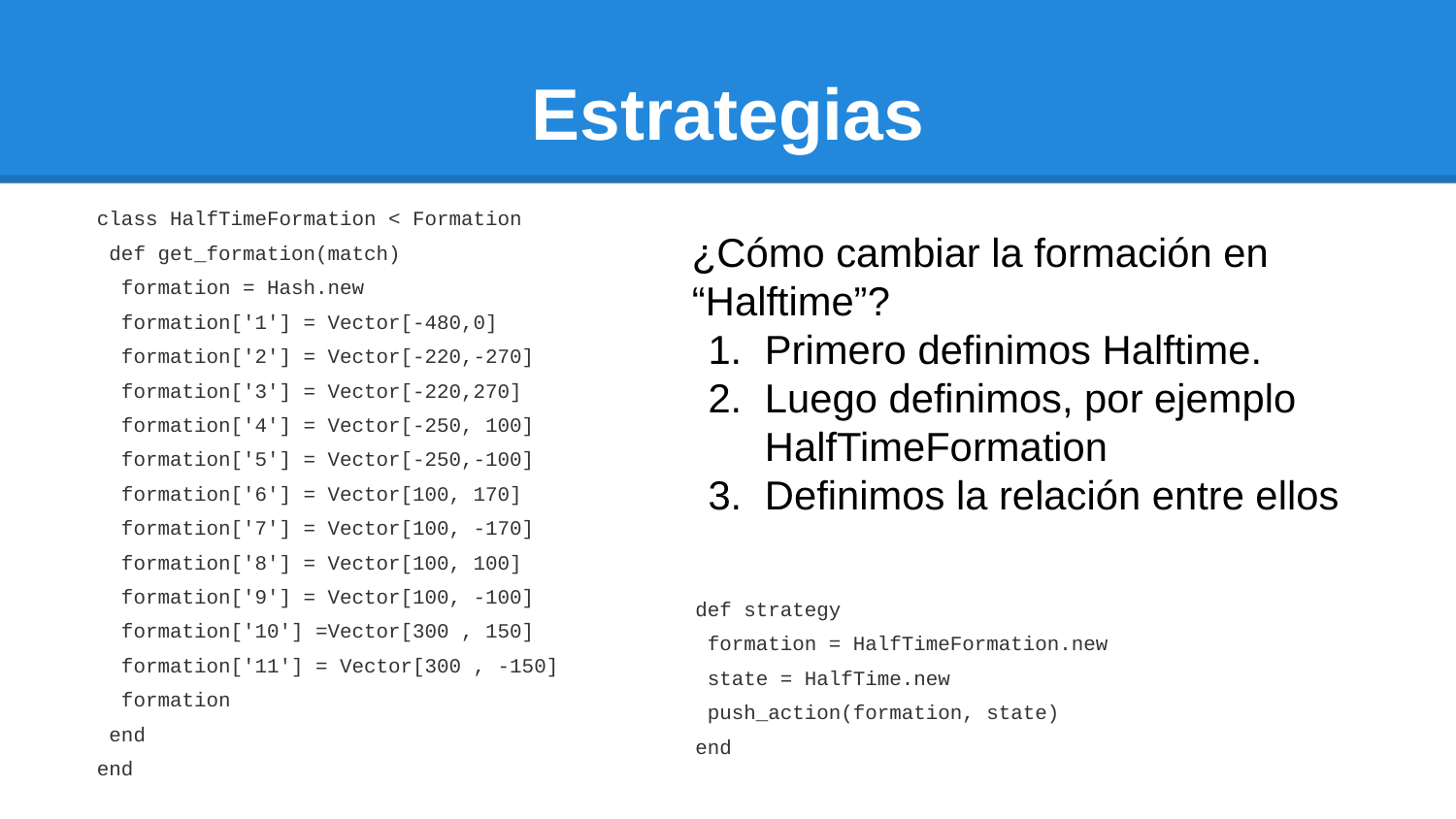

# Estrategias
class HalfTimeFormation < Formation
 def get_formation(match)
  formation = Hash.new
  formation['1'] = Vector[-480,0]
  formation['2'] = Vector[-220,-270]
  formation['3'] = Vector[-220,270]
  formation['4'] = Vector[-250, 100]
  formation['5'] = Vector[-250,-100]
  formation['6'] = Vector[100, 170]
  formation['7'] = Vector[100, -170]
  formation['8'] = Vector[100, 100]
  formation['9'] = Vector[100, -100]
  formation['10'] =Vector[300 , 150]
  formation['11'] = Vector[300 , -150]
  formation
 end
end

¿Cómo cambiar la formación en “Halftime”?
Primero definimos Halftime.
Luego definimos, por ejemplo HalfTimeFormation
Definimos la relación entre ellos
def strategy
 formation = HalfTimeFormation.new
 state = HalfTime.new
 push_action(formation, state)
end